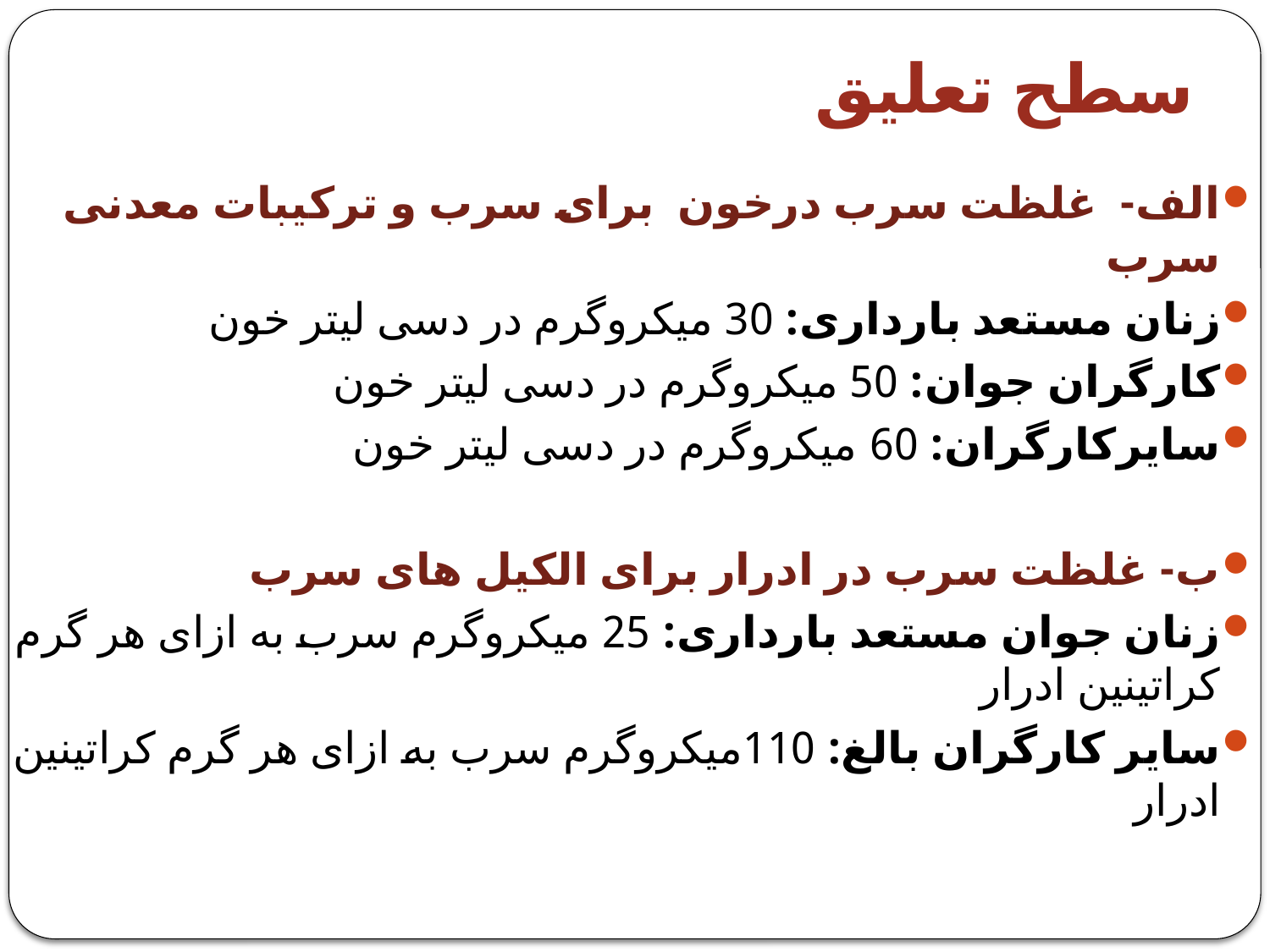

# سطح تعلیق
الف-  غلظت سرب درخون  برای سرب و ترکیبات معدنی سرب
زنان مستعد بارداری: 30 میکروگرم در دسی لیتر خون
کارگران جوان: 50 میکروگرم در دسی لیتر خون
سایرکارگران: 60 میکروگرم در دسی لیتر خون

ب- غلظت سرب در ادرار برای الکیل های سرب
زنان جوان مستعد بارداری: 25 میکروگرم سرب به ازای هر گرم کراتینین ادرار
سایر کارگران بالغ: 110میکروگرم سرب به ازای هر گرم کراتینین ادرار